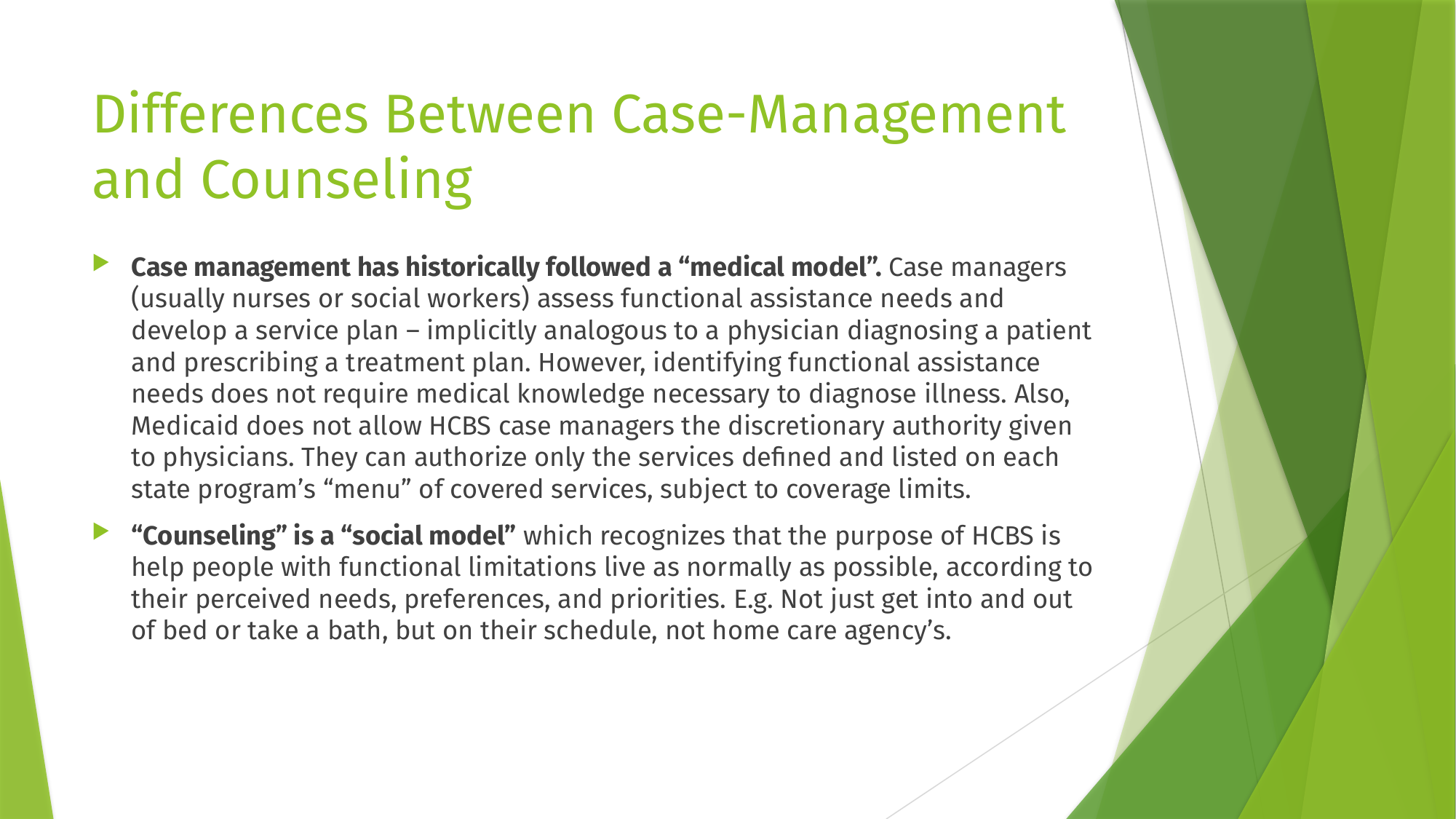

# Differences Between Case-Management and Counseling
Case management has historically followed a “medical model”. Case managers (usually nurses or social workers) assess functional assistance needs and develop a service plan – implicitly analogous to a physician diagnosing a patient and prescribing a treatment plan. However, identifying functional assistance needs does not require medical knowledge necessary to diagnose illness. Also, Medicaid does not allow HCBS case managers the discretionary authority given to physicians. They can authorize only the services defined and listed on each state program’s “menu” of covered services, subject to coverage limits.
“Counseling” is a “social model” which recognizes that the purpose of HCBS is help people with functional limitations live as normally as possible, according to their perceived needs, preferences, and priorities. E.g. Not just get into and out of bed or take a bath, but on their schedule, not home care agency’s.